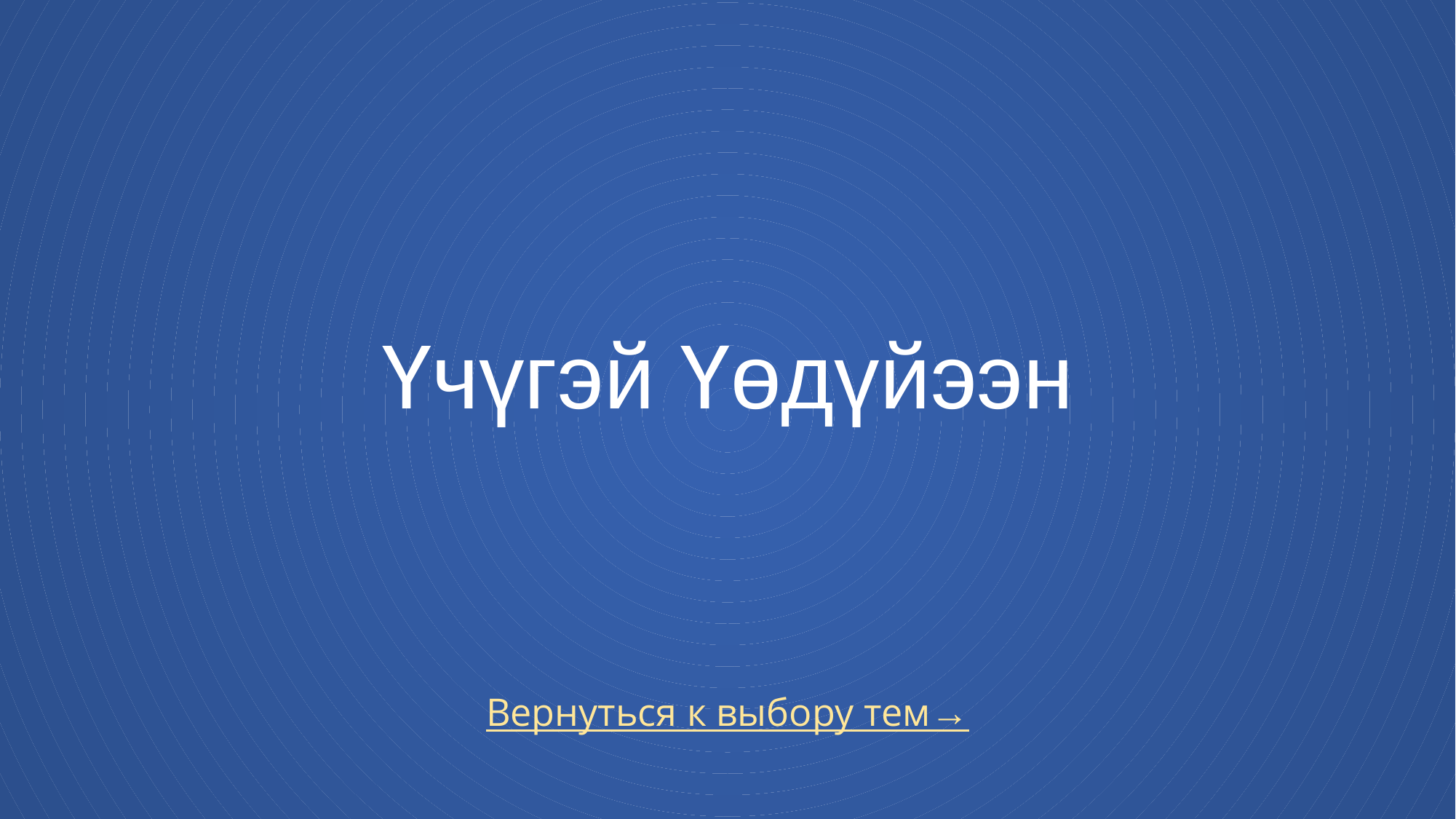

# Үчүгэй Үөдүйээн
Вернуться к выбору тем→